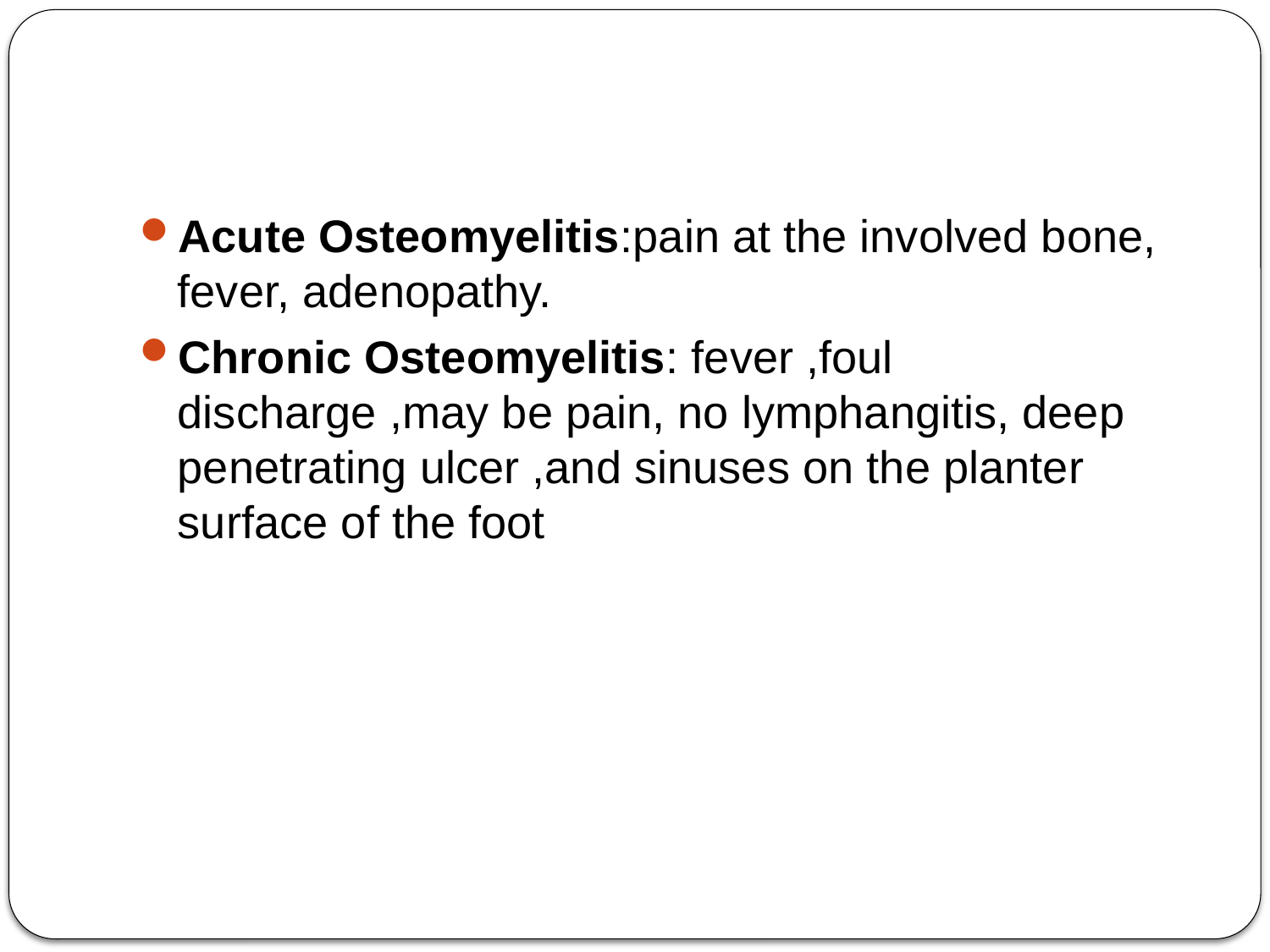

#
Acute Osteomyelitis:pain at the involved bone, fever, adenopathy.
Chronic Osteomyelitis: fever ,foul discharge ,may be pain, no lymphangitis, deep penetrating ulcer ,and sinuses on the planter surface of the foot